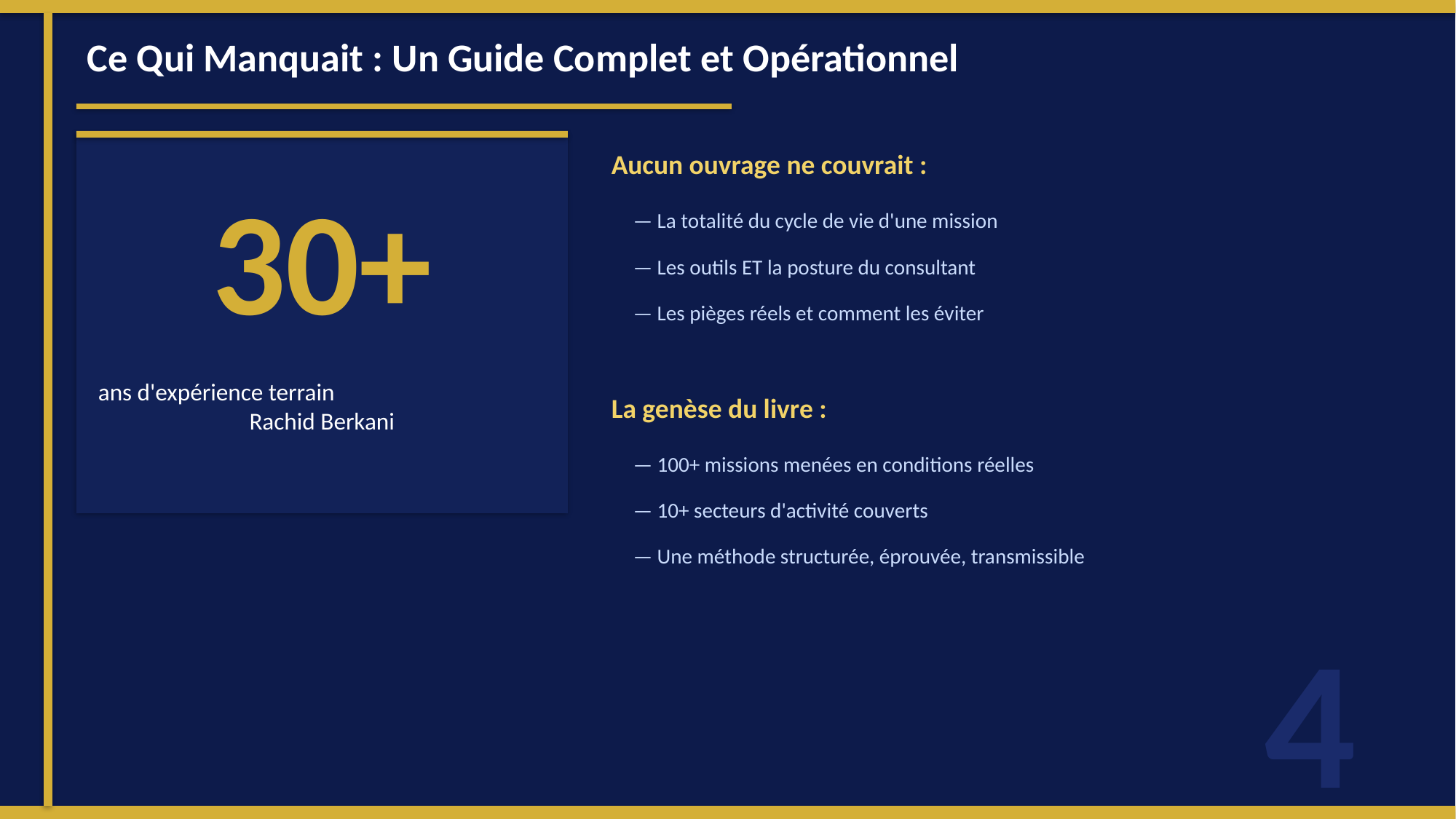

Ce Qui Manquait : Un Guide Complet et Opérationnel

Aucun ouvrage ne couvrait :
30+
— La totalité du cycle de vie d'une mission
— Les outils ET la posture du consultant
— Les pièges réels et comment les éviter

ans d'expérience terrain
Rachid Berkani
La genèse du livre :
— 100+ missions menées en conditions réelles
— 10+ secteurs d'activité couverts
— Une méthode structurée, éprouvée, transmissible
4